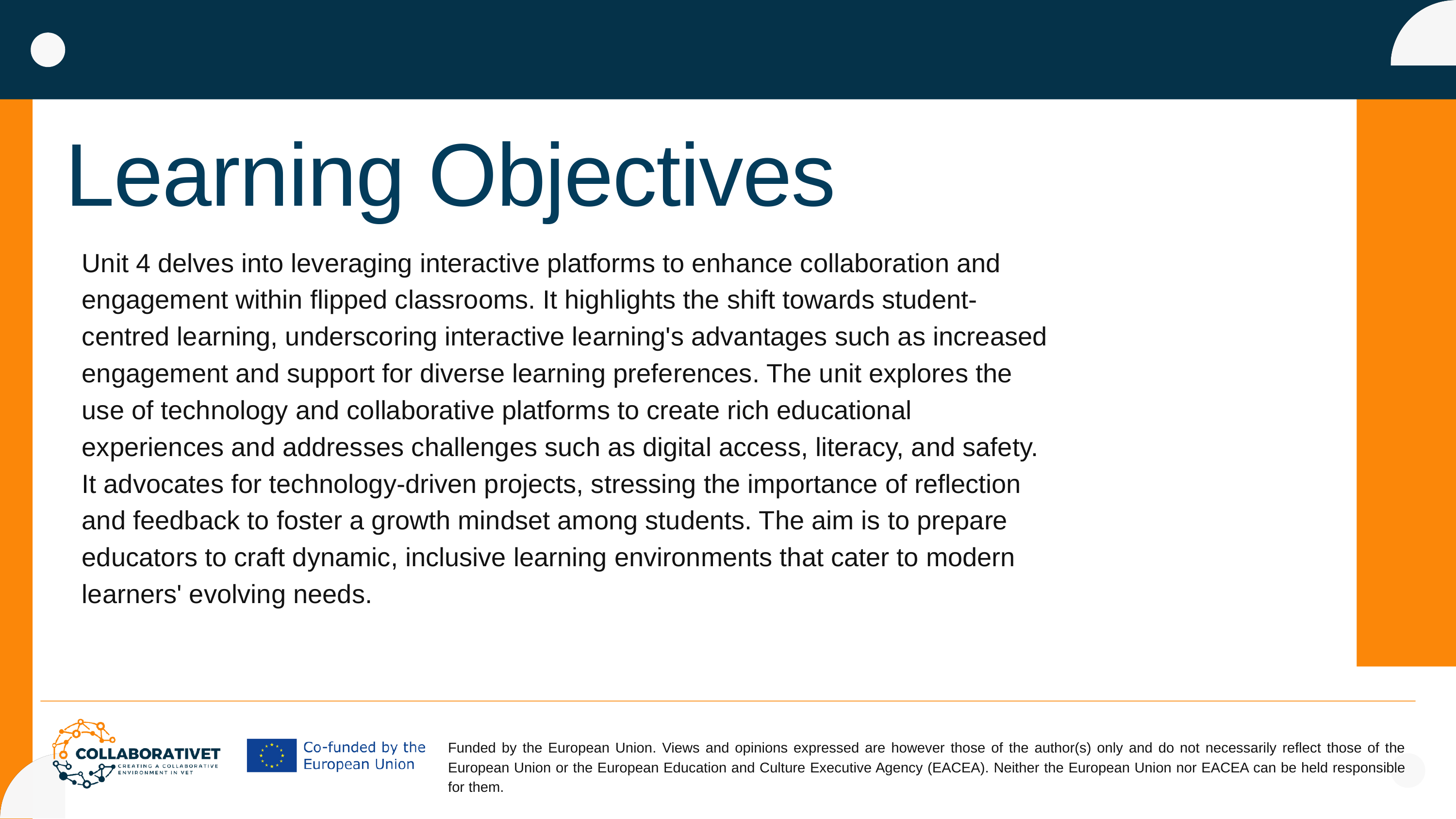

Learning Objectives
Unit 4 delves into leveraging interactive platforms to enhance collaboration and engagement within flipped classrooms. It highlights the shift towards student-centred learning, underscoring interactive learning's advantages such as increased engagement and support for diverse learning preferences. The unit explores the use of technology and collaborative platforms to create rich educational experiences and addresses challenges such as digital access, literacy, and safety. It advocates for technology-driven projects, stressing the importance of reflection and feedback to foster a growth mindset among students. The aim is to prepare educators to craft dynamic, inclusive learning environments that cater to modern learners' evolving needs.

Funded by the European Union. Views and opinions expressed are however those of the author(s) only and do not necessarily reflect those of the European Union or the European Education and Culture Executive Agency (EACEA). Neither the European Union nor EACEA can be held responsible for them.